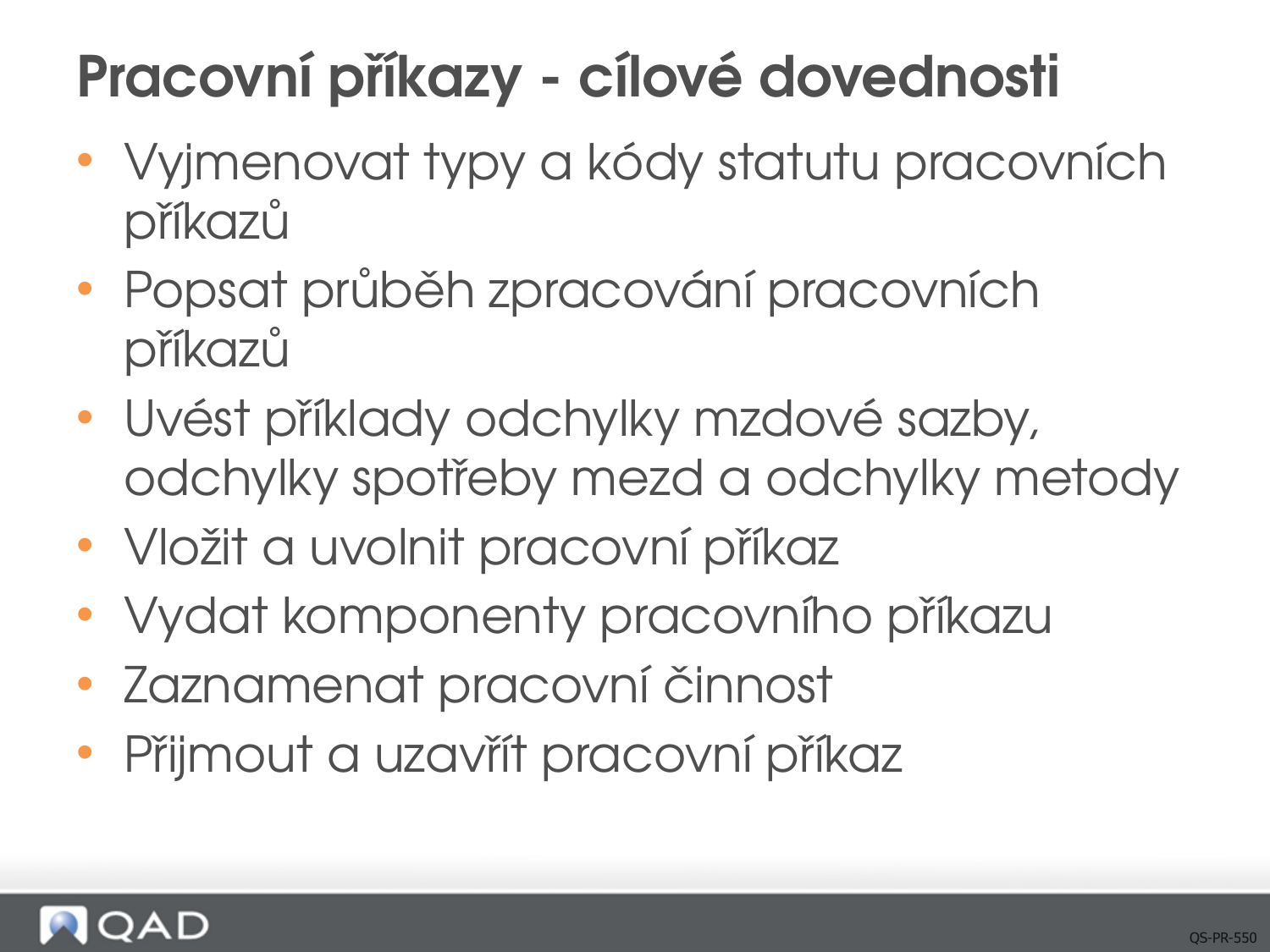

# Pracovní příkazy - cílové dovednosti
Vyjmenovat typy a kódy statutu pracovních příkazů
Popsat průběh zpracování pracovních příkazů
Uvést příklady odchylky mzdové sazby, odchylky spotřeby mezd a odchylky metody
Vložit a uvolnit pracovní příkaz
Vydat komponenty pracovního příkazu
Zaznamenat pracovní činnost
Přijmout a uzavřít pracovní příkaz

QS-PR-550